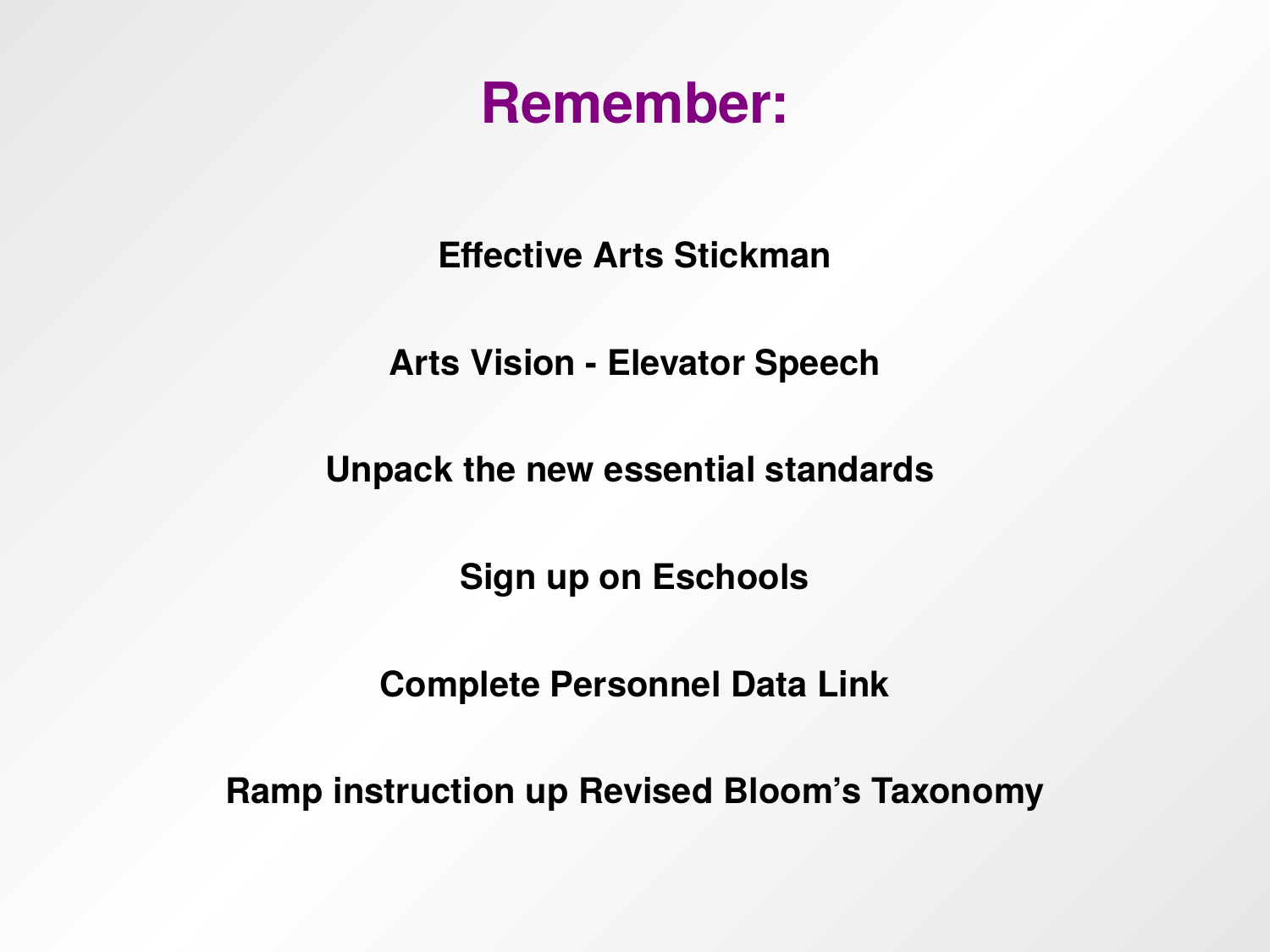

# Remember:
Effective Arts Stickman

Arts Vision - Elevator Speech

Unpack the new essential standards

Sign up on Eschools

Complete Personnel Data Link

Ramp instruction up Revised Bloom’s Taxonomy